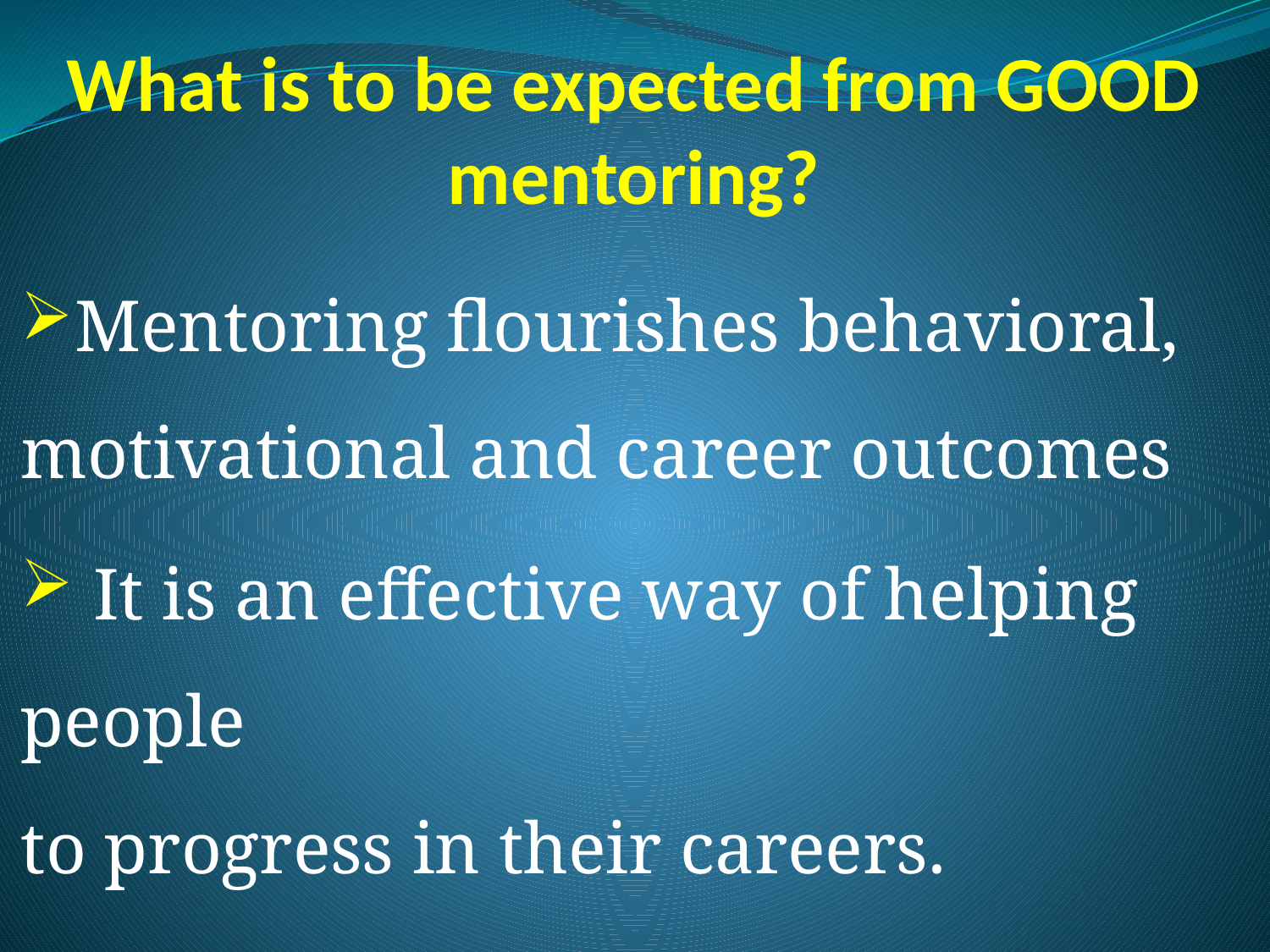

# What is to be expected from GOOD mentoring?
Mentoring flourishes behavioral, motivational and career outcomes
 It is an effective way of helping people
to progress in their careers.